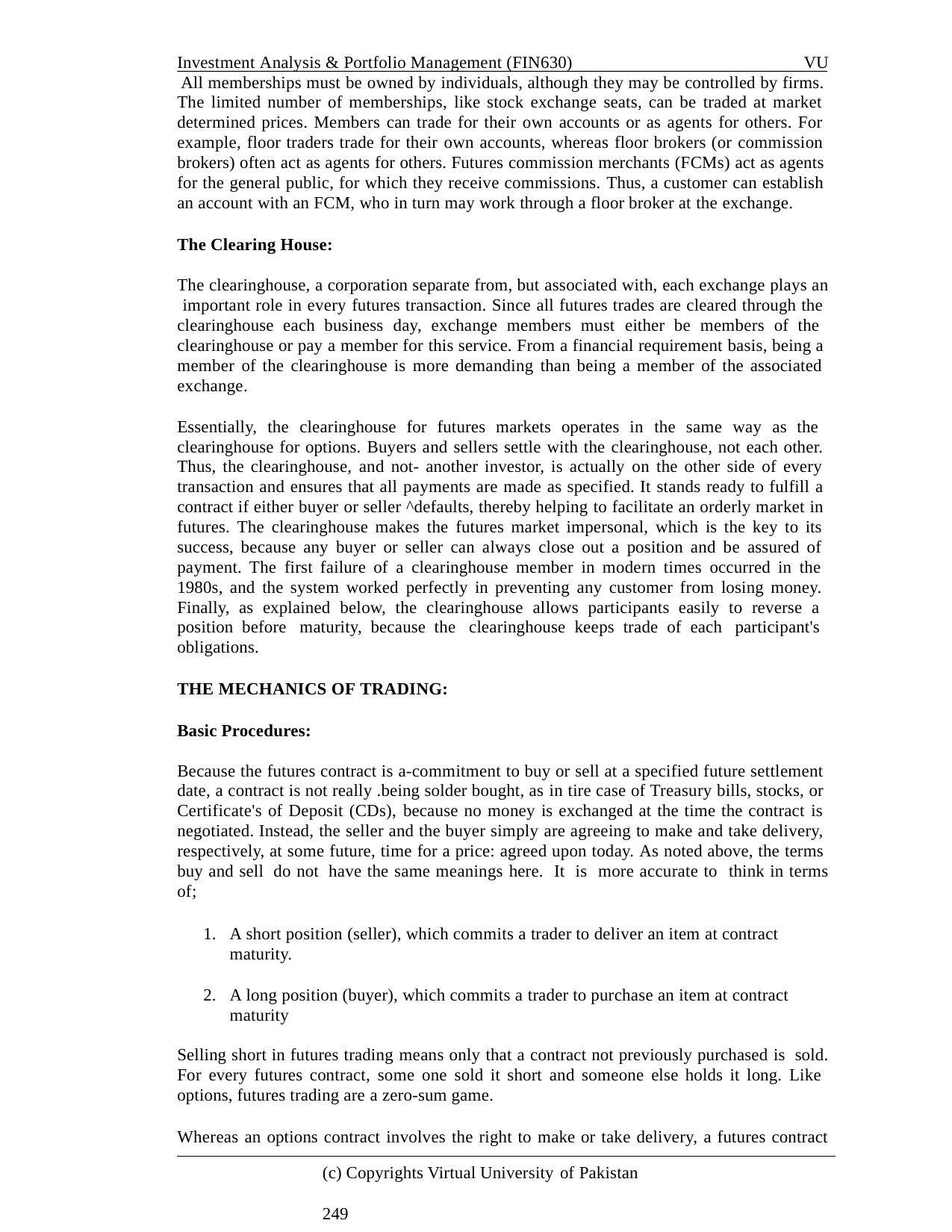

Investment Analysis & Portfolio Management (FIN630)	VU  All memberships must be owned by individuals, although they may be controlled by firms.  The limited number of memberships, like stock exchange seats, can be traded at market  determined prices. Members can trade for their own accounts or as agents for others. For  example, floor traders trade for their own accounts, whereas floor brokers (or commission  brokers) often act as agents for others. Futures commission merchants (FCMs) act as agents  for the general public, for which they receive commissions. Thus, a customer can establish  an account with an FCM, who in turn may work through a floor broker at the exchange.

The Clearing House:

The clearinghouse, a corporation separate from, but associated with, each exchange plays an  important role in every futures transaction. Since all futures trades are cleared through the  clearinghouse each business day, exchange members must either be members of the  clearinghouse or pay a member for this service. From a financial requirement basis, being a  member of the clearinghouse is more demanding than being a member of the associated  exchange.

Essentially, the clearinghouse for futures markets operates in the same way as the  clearinghouse for options. Buyers and sellers settle with the clearinghouse, not each other.  Thus, the clearinghouse, and not- another investor, is actually on the other side of every  transaction and ensures that all payments are made as specified. It stands ready to fulfill a  contract if either buyer or seller ^defaults, thereby helping to facilitate an orderly market in  futures. The clearinghouse makes the futures market impersonal, which is the key to its  success, because any buyer or seller can always close out a position and be assured of  payment. The first failure of a clearinghouse member in modern times occurred in the  1980s, and the system worked perfectly in preventing any customer from losing money.  Finally, as explained below, the clearinghouse allows participants easily to reverse a  position before maturity, because the clearinghouse keeps trade of each participant's  obligations.

THE MECHANICS OF TRADING:

Basic Procedures:

Because the futures contract is a-commitment to buy or sell at a specified future settlement  date, a contract is not really .being solder bought, as in tire case of Treasury bills, stocks, or  Certificate's of Deposit (CDs), because no money is exchanged at the time the contract is  negotiated. Instead, the seller and the buyer simply are agreeing to make and take delivery,  respectively, at some future, time for a price: agreed upon today. As noted above, the terms  buy and sell do not have the same meanings here.  It  is  more accurate to  think in terms of;

A short position (seller), which commits a trader to deliver an item at contract  maturity.

A long position (buyer), which commits a trader to purchase an item at contract  maturity

Selling short in futures trading means only that a contract not previously purchased is  sold. For every futures contract, some one sold it short and someone else holds it long. Like  options, futures trading are a zero-sum game.

Whereas an options contract involves the right to make or take delivery, a futures contract
(c) Copyrights Virtual University of Pakistan	249